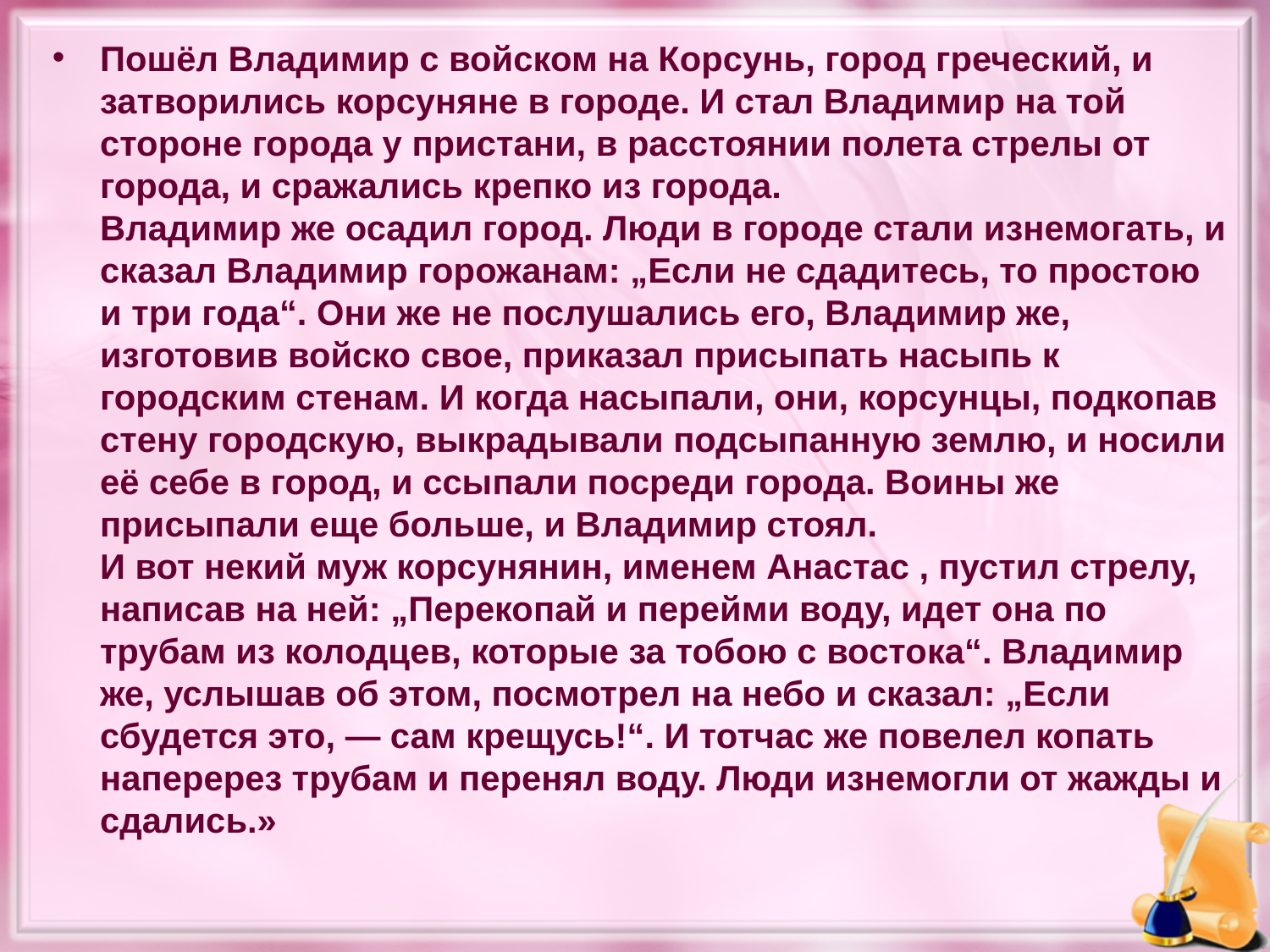

Пошёл Владимир с войском на Корсунь, город греческий, и затворились корсуняне в городе. И стал Владимир на той стороне города у пристани, в расстоянии полета стрелы от города, и сражались крепко из города.
Владимир же осадил город. Люди в городе стали изнемогать, и сказал Владимир горожанам: „Если не сдадитесь, то простою и три года“. Они же не послушались его, Владимир же, изготовив войско свое, приказал присыпать насыпь к городским стенам. И когда насыпали, они, корсунцы, подкопав стену городскую, выкрадывали подсыпанную землю, и носили её себе в город, и ссыпали посреди города. Воины же присыпали еще больше, и Владимир стоял.
И вот некий муж корсунянин, именем Анастас , пустил стрелу, написав на ней: „Перекопай и перейми воду, идет она по трубам из колодцев, которые за тобою с востока“. Владимир же, услышав об этом, посмотрел на небо и сказал: „Если сбудется это, — сам крещусь!“. И тотчас же повелел копать наперерез трубам и перенял воду. Люди изнемогли от жажды и сдались.»